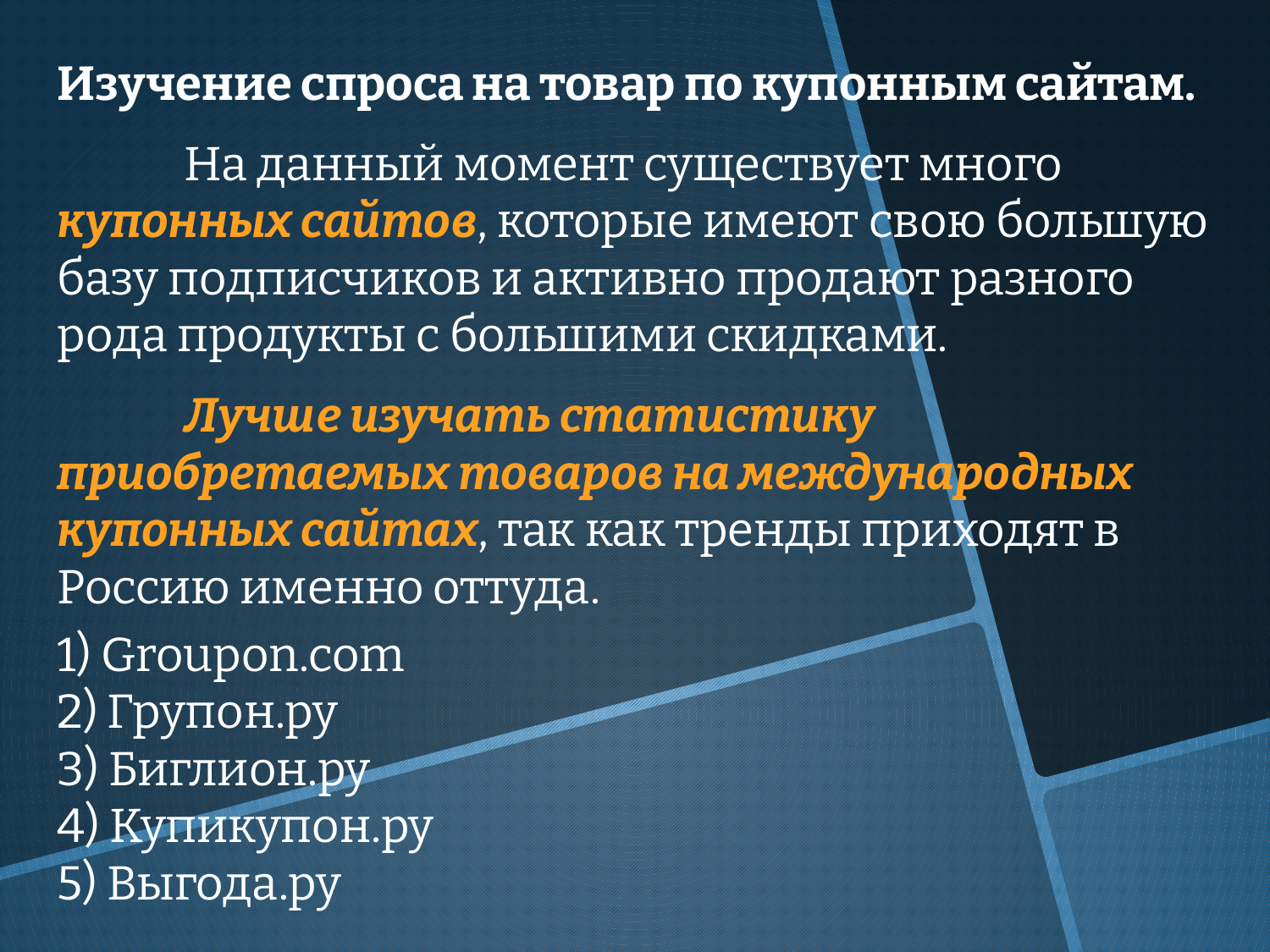

Изучение спроса на товар по купонным сайтам.
	На данный момент существует много купонных сайтов, которые имеют свою большую базу подписчиков и активно продают разного рода продукты с большими скидками.
	Лучше изучать статистику приобретаемых товаров на международных купонных сайтах, так как тренды приходят в Россию именно оттуда.
1) Groupon.com
2) Групон.ру
3) Биглион.ру
4) Купикупон.ру
5) Выгода.ру